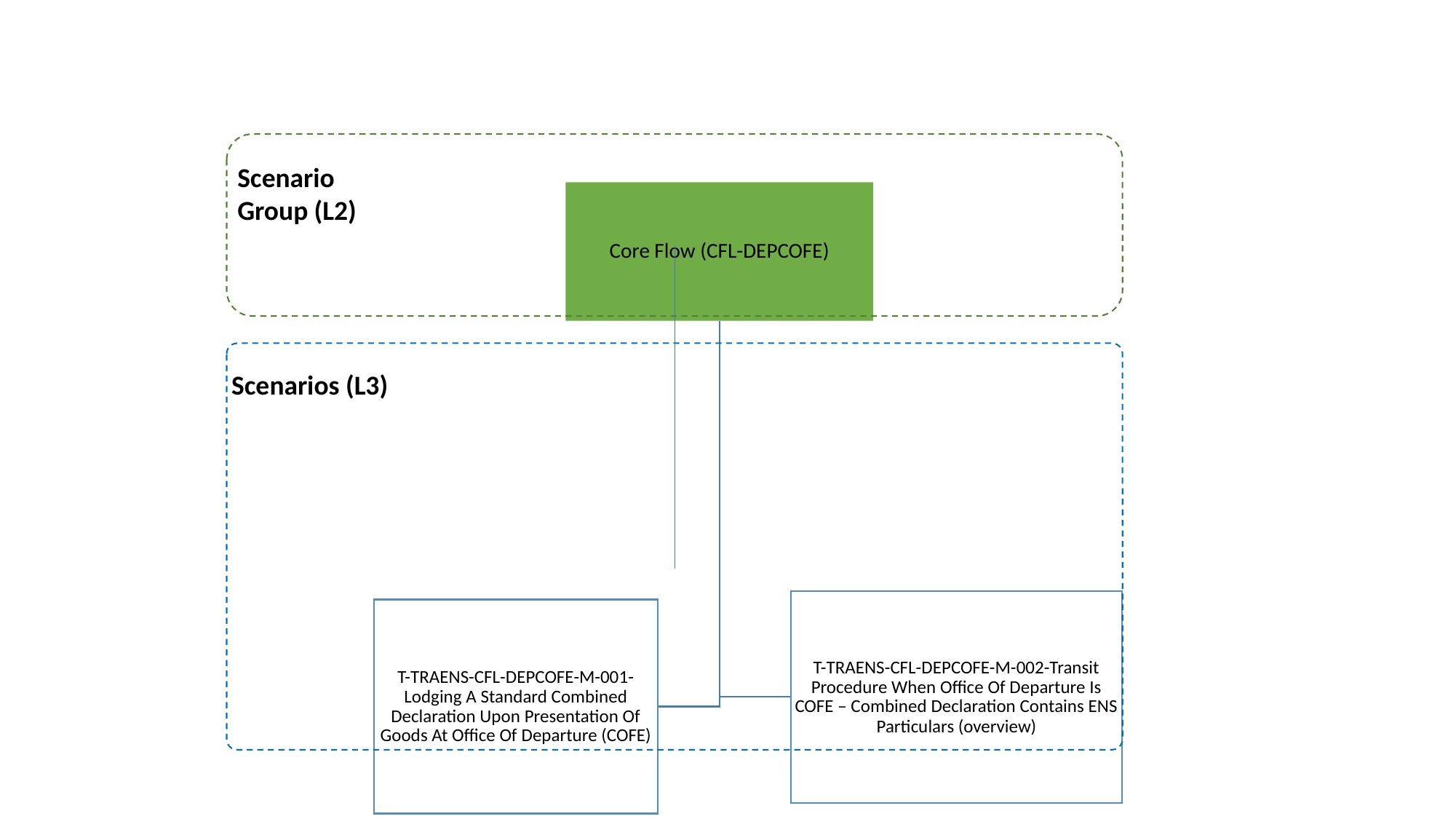

Core Flow (CFL-DEPCOFE)
T-TRAENS-CFL-DEPCOFE-M-001-Lodging A Standard Combined Declaration Upon Presentation Of Goods At Office Of Departure (COFE)
T-TRAENS-CFL-DEPCOFE-M-002-Transit Procedure When Office Of Departure Is COFE – Combined Declaration Contains ENS Particulars (overview)
T-TRAENS-CFL-DEPCOFE-M-003-Transit Procedure Due To Re-entry At An Office Of Transit (COFE)

Scenario Group (L2)

Scenarios (L3)